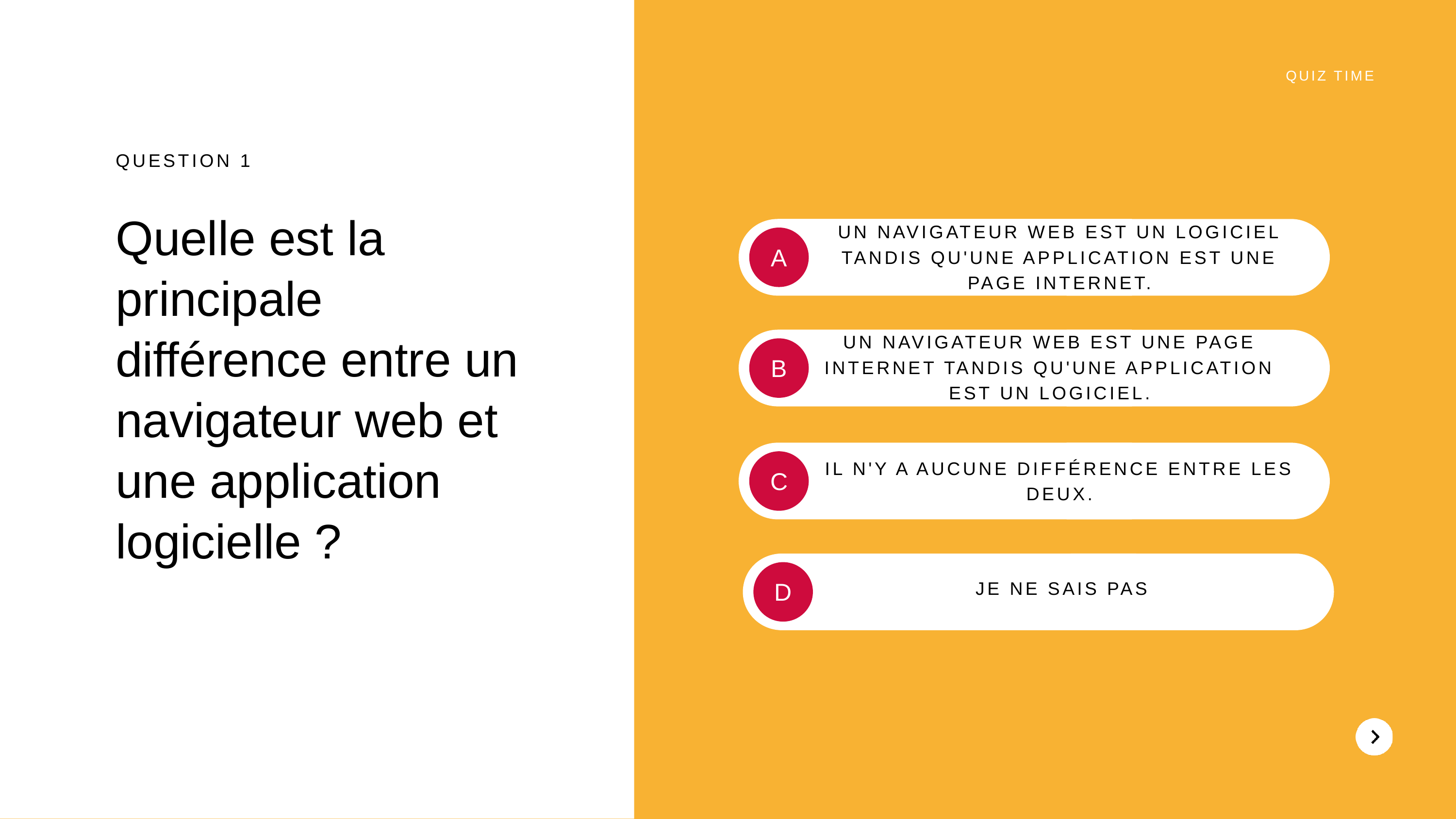

QUIZ TIME
QUESTION 1
Quelle est la principale différence entre un navigateur web et une application logicielle ?
UN NAVIGATEUR WEB EST UN LOGICIEL TANDIS QU'UNE APPLICATION EST UNE PAGE INTERNET.

A
UN NAVIGATEUR WEB EST UNE PAGE INTERNET TANDIS QU'UNE APPLICATION EST UN LOGICIEL.

B

IL N'Y A AUCUNE DIFFÉRENCE ENTRE LES DEUX.

C

D
JE NE SAIS PAS